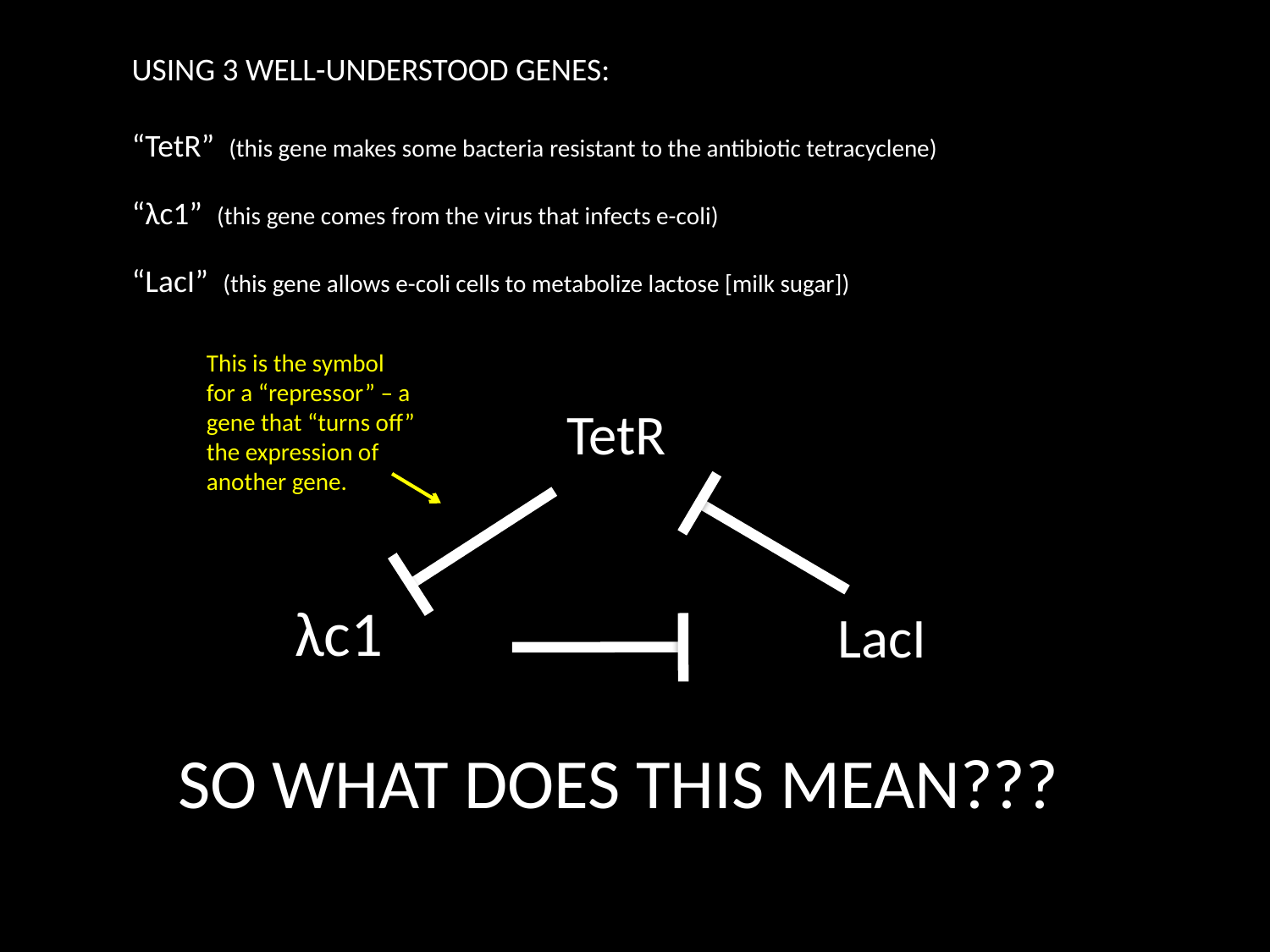

USING 3 WELL-UNDERSTOOD GENES:

“TetR”  (this gene makes some bacteria resistant to the antibiotic tetracyclene)

“λc1”  (this gene comes from the virus that infects e-coli)

“LacI”  (this gene allows e-coli cells to metabolize lactose [milk sugar])
This is the symbol for a “repressor” – a gene that “turns off” the expression of another gene.
TetR
λc1
LacI
SO WHAT DOES THIS MEAN???